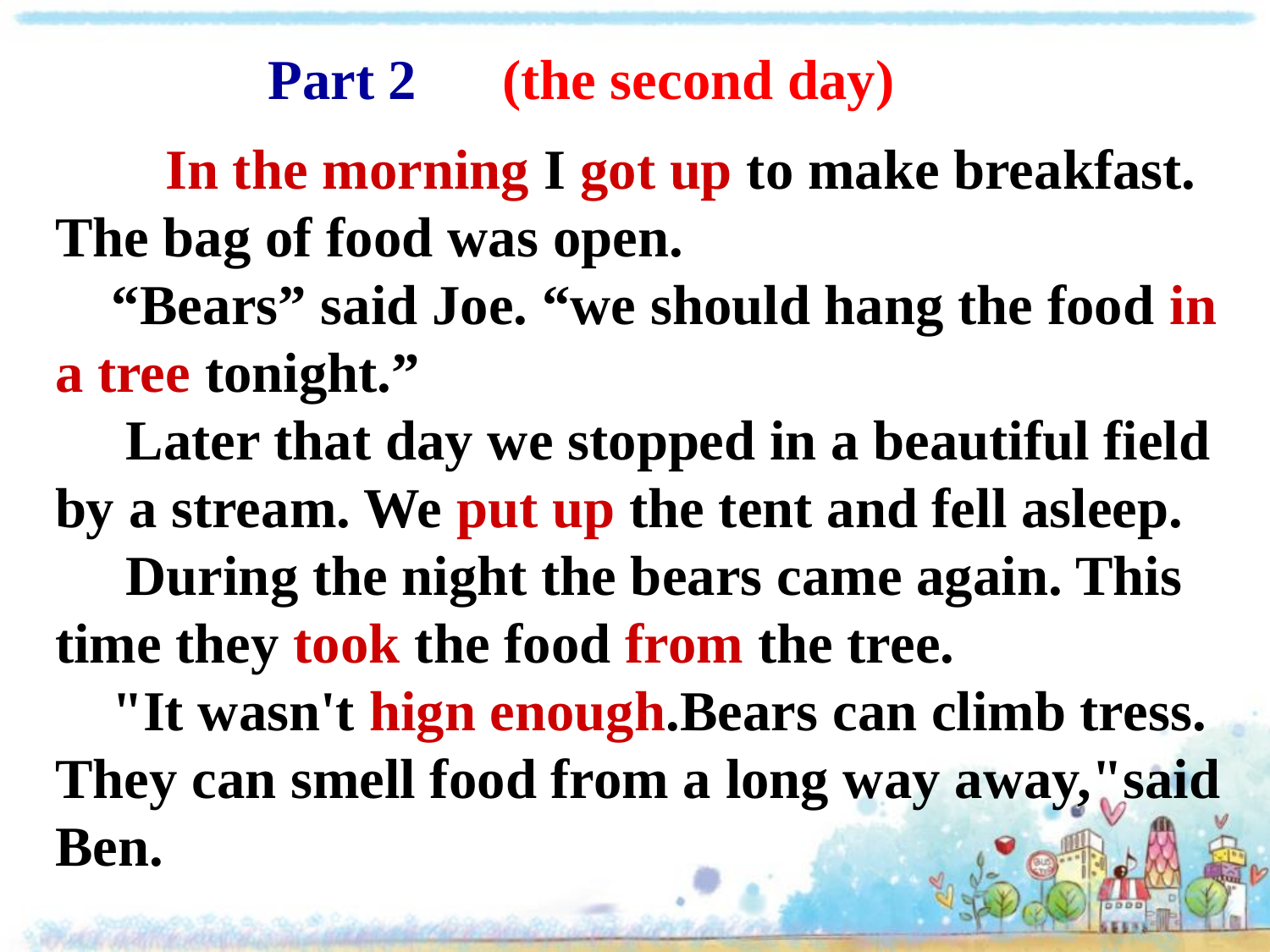

Part 2      (the second day)
         In the morning I got up to make breakfast. The bag of food was open.
    “Bears” said Joe. “we should hang the food in a tree tonight.”
     Later that day we stopped in a beautiful field by a stream. We put up the tent and fell asleep.
     During the night the bears came again. This time they took the food from the tree.
    "It wasn't hign enough.Bears can climb tress. They can smell food from a long way away,"said Ben.